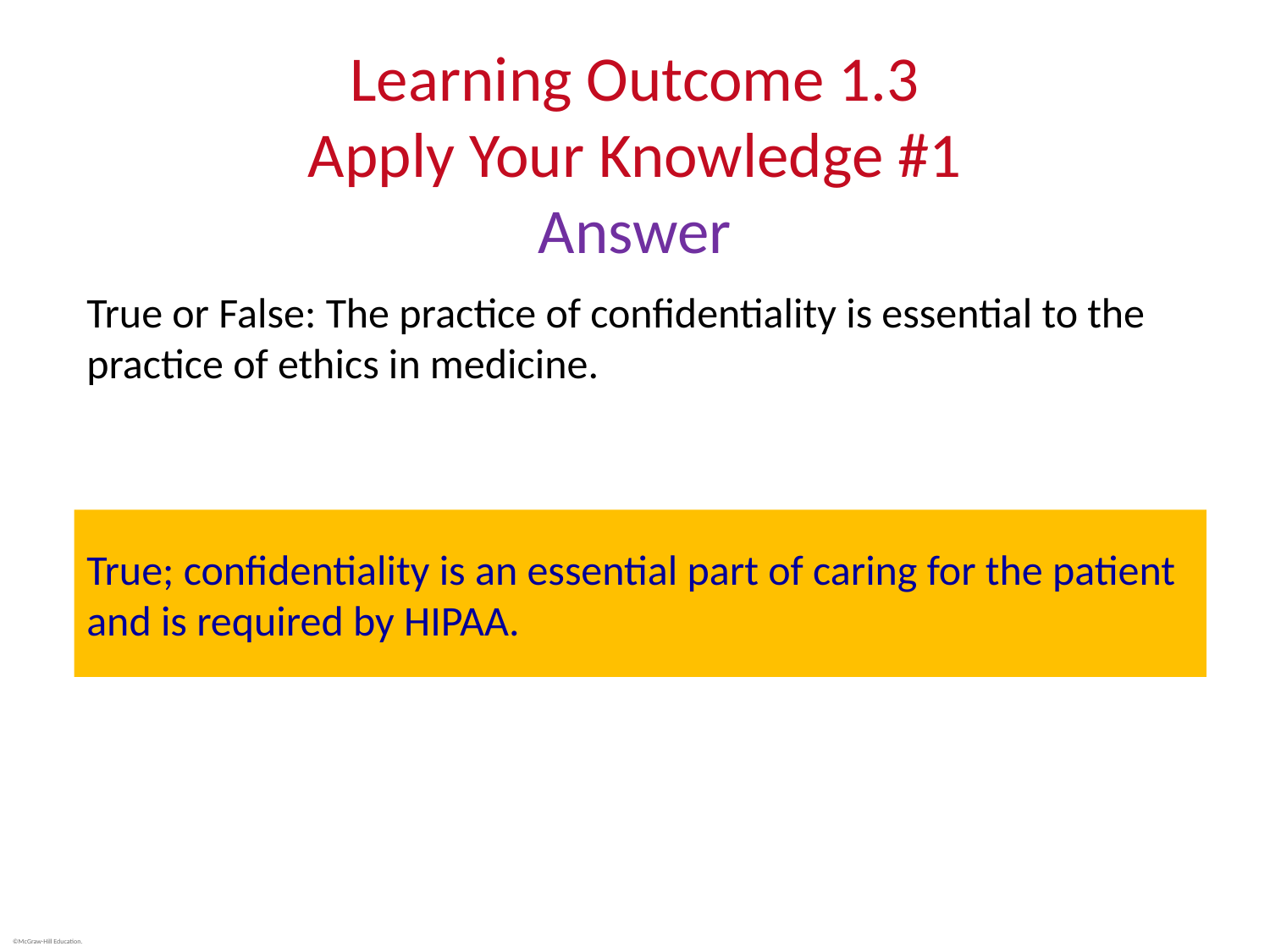

# Learning Outcome 1.3 Apply Your Knowledge #1 Answer
True or False: The practice of confidentiality is essential to the practice of ethics in medicine.

True; confidentiality is an essential part of caring for the patient and is required by HIPAA.